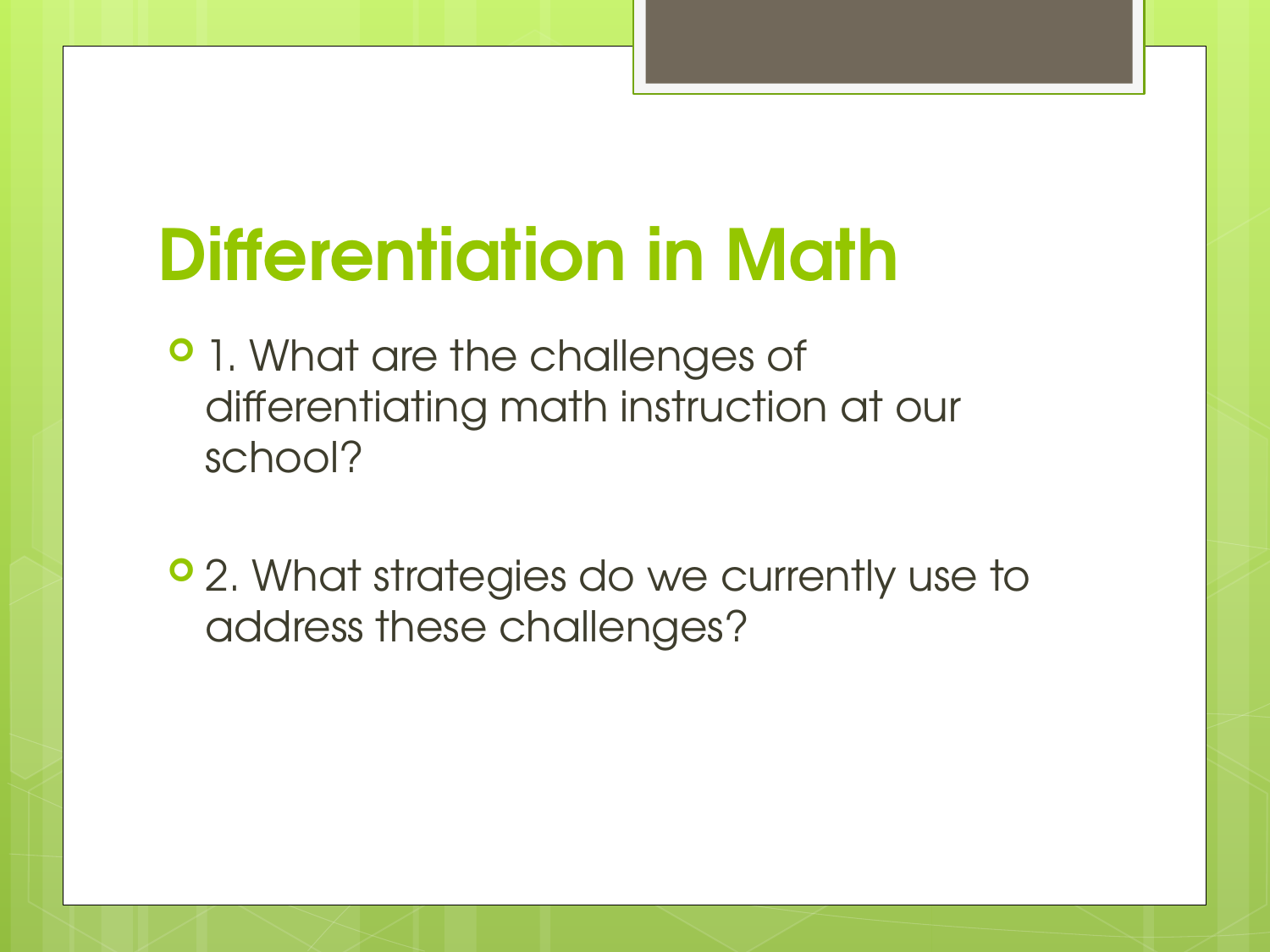

# Differentiation in Math
1. What are the challenges of differentiating math instruction at our school?

2. What strategies do we currently use to address these challenges?